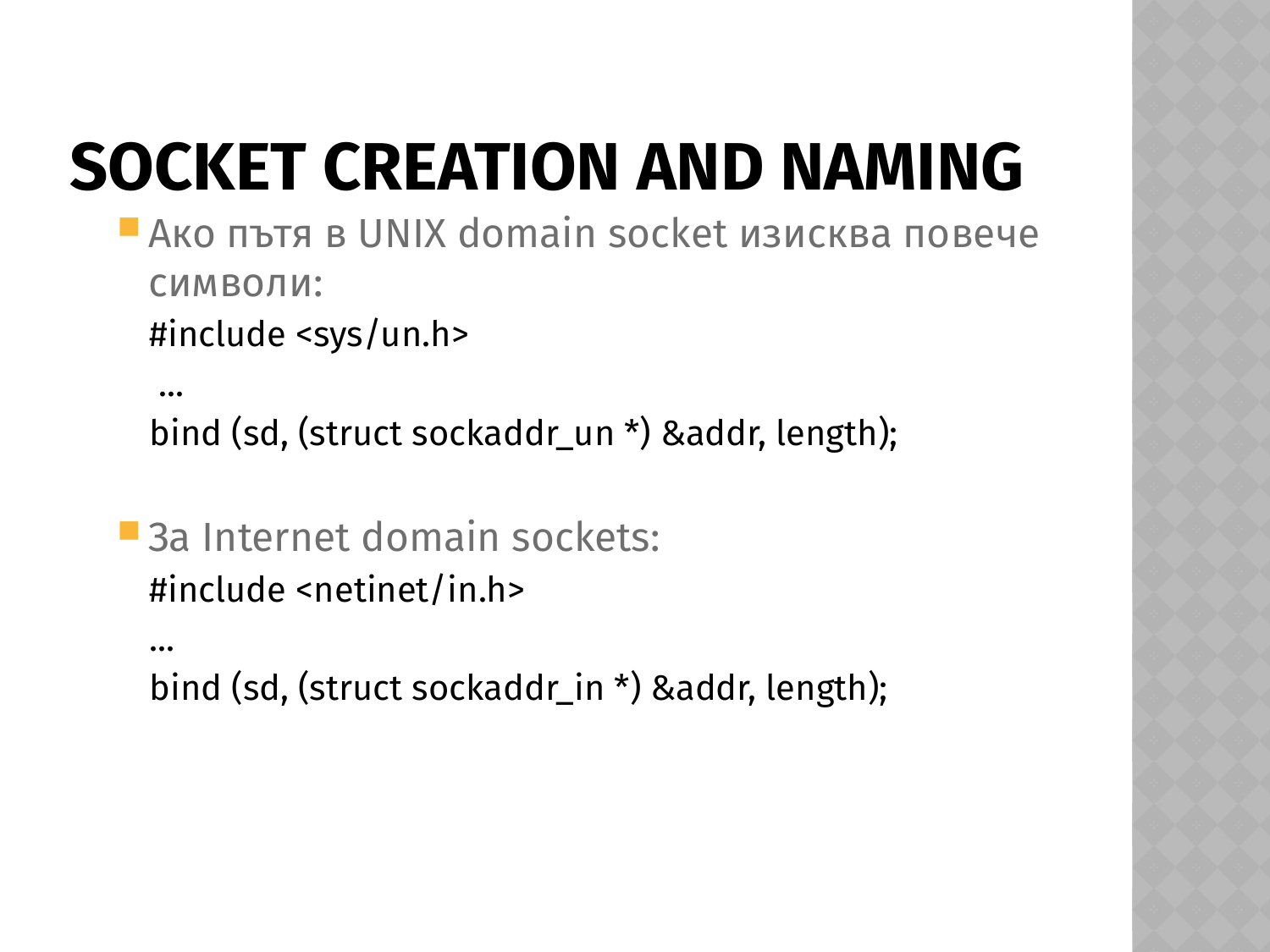

# Socket Creation and Naming
Ако пътя в UNIX domain socket изисква повече символи:
#include <sys/un.h>
 ...
bind (sd, (struct sockaddr_un *) &addr, length);

За Internet domain sockets:
#include <netinet/in.h>
...
bind (sd, (struct sockaddr_in *) &addr, length);